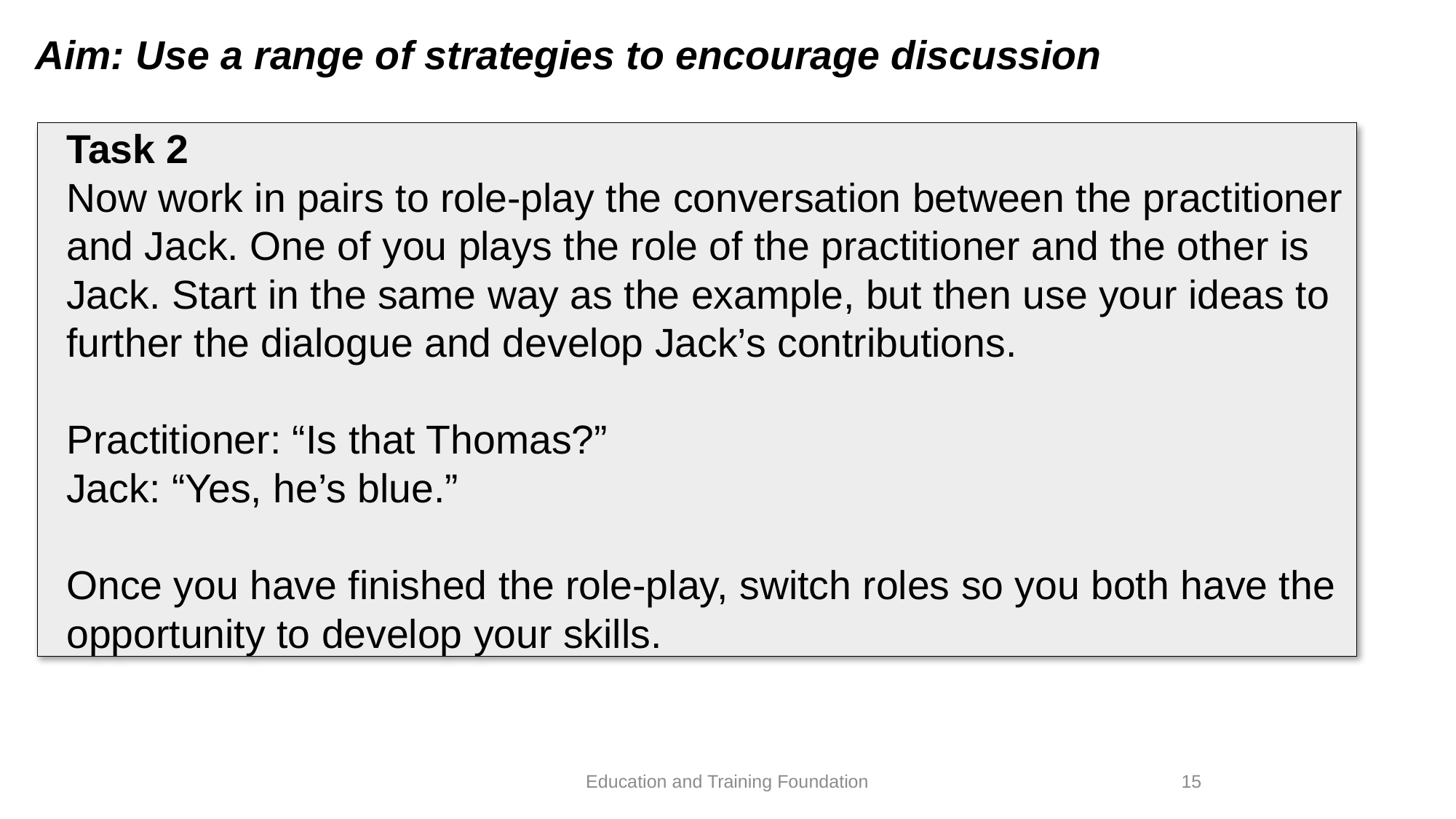

Aim: Use a range of strategies to encourage discussion
Task 2
Now work in pairs to role-play the conversation between the practitioner and Jack. One of you plays the role of the practitioner and the other is Jack. Start in the same way as the example, but then use your ideas to further the dialogue and develop Jack’s contributions.

Practitioner: “Is that Thomas?”
Jack: “Yes, he’s blue.”

Once you have finished the role-play, switch roles so you both have the opportunity to develop your skills.
Education and Training Foundation
15